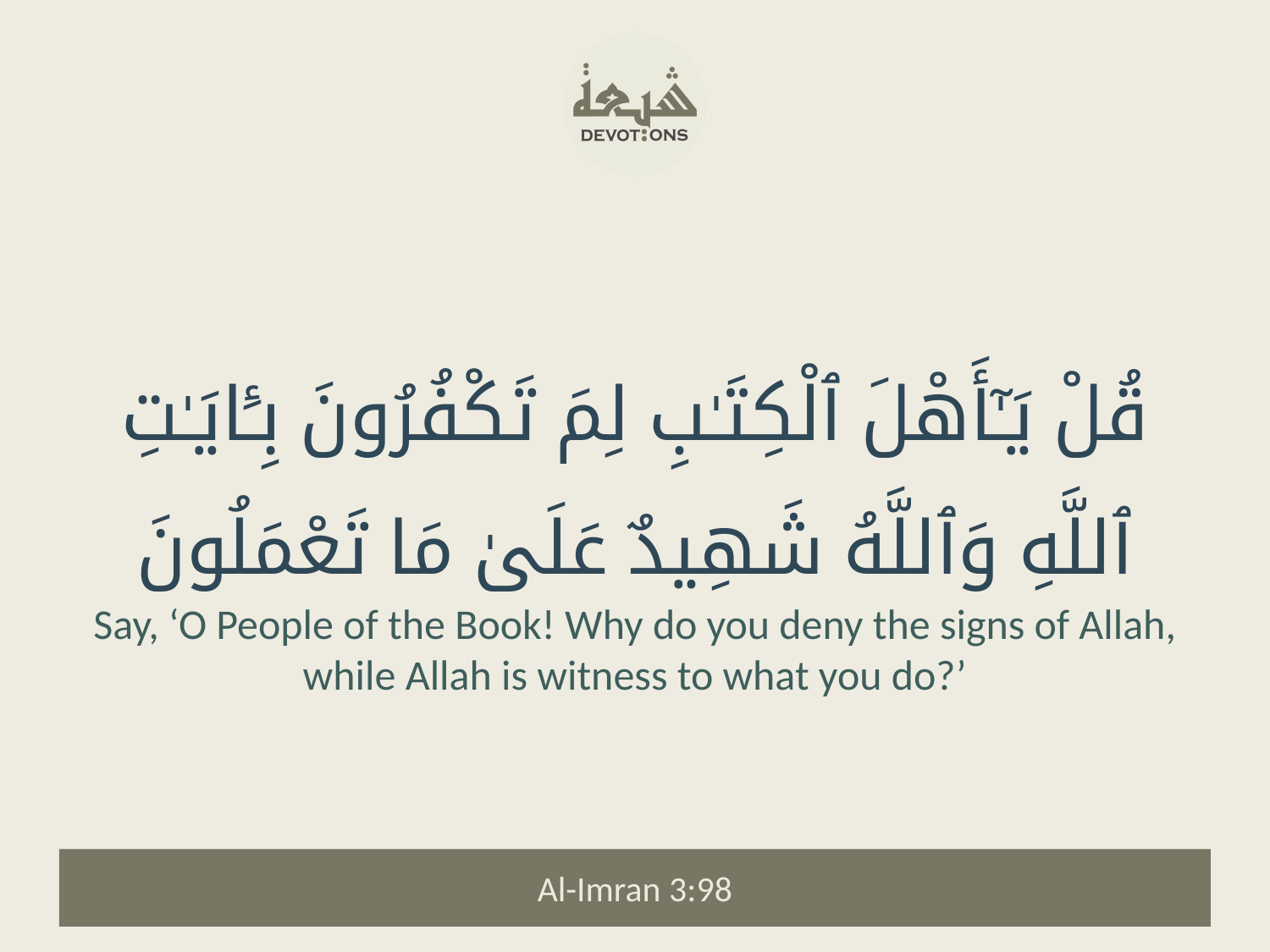

قُلْ يَـٰٓأَهْلَ ٱلْكِتَـٰبِ لِمَ تَكْفُرُونَ بِـَٔايَـٰتِ ٱللَّهِ وَٱللَّهُ شَهِيدٌ عَلَىٰ مَا تَعْمَلُونَ
Say, ‘O People of the Book! Why do you deny the signs of Allah, while Allah is witness to what you do?’
Al-Imran 3:98